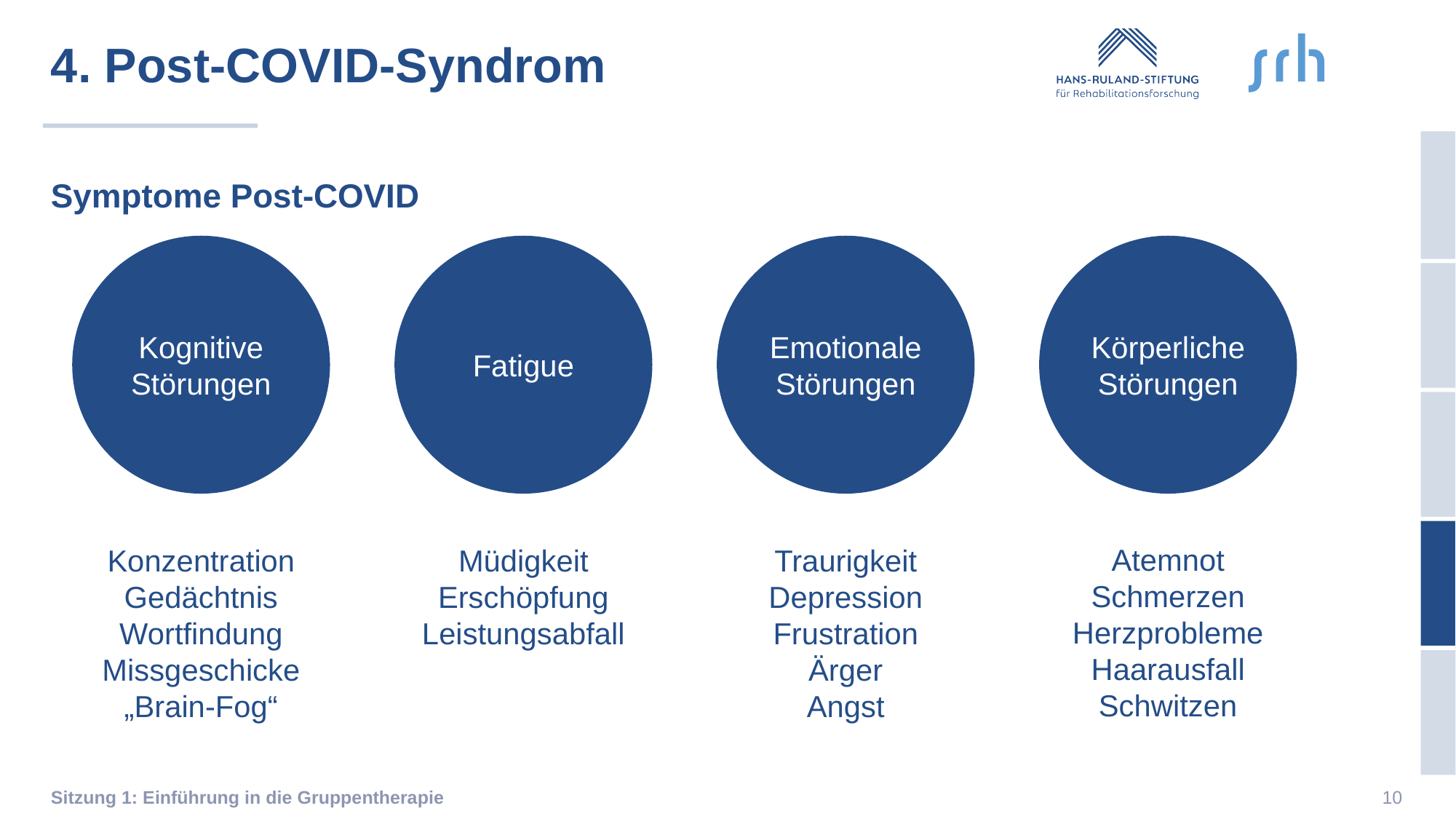

# 4. Post-COVID-Syndrom
Symptome Post-COVID
Kognitive Störungen
Fatigue
Emotionale Störungen
Körperliche Störungen
Atemnot
Schmerzen
Herzprobleme
Haarausfall
Schwitzen
Traurigkeit
Depression
Frustration
Ärger
Angst
Konzentration
Gedächtnis
Wortfindung
Missgeschicke
„Brain-Fog“
Müdigkeit
Erschöpfung
Leistungsabfall
Sitzung 1: Einführung in die Gruppentherapie
10